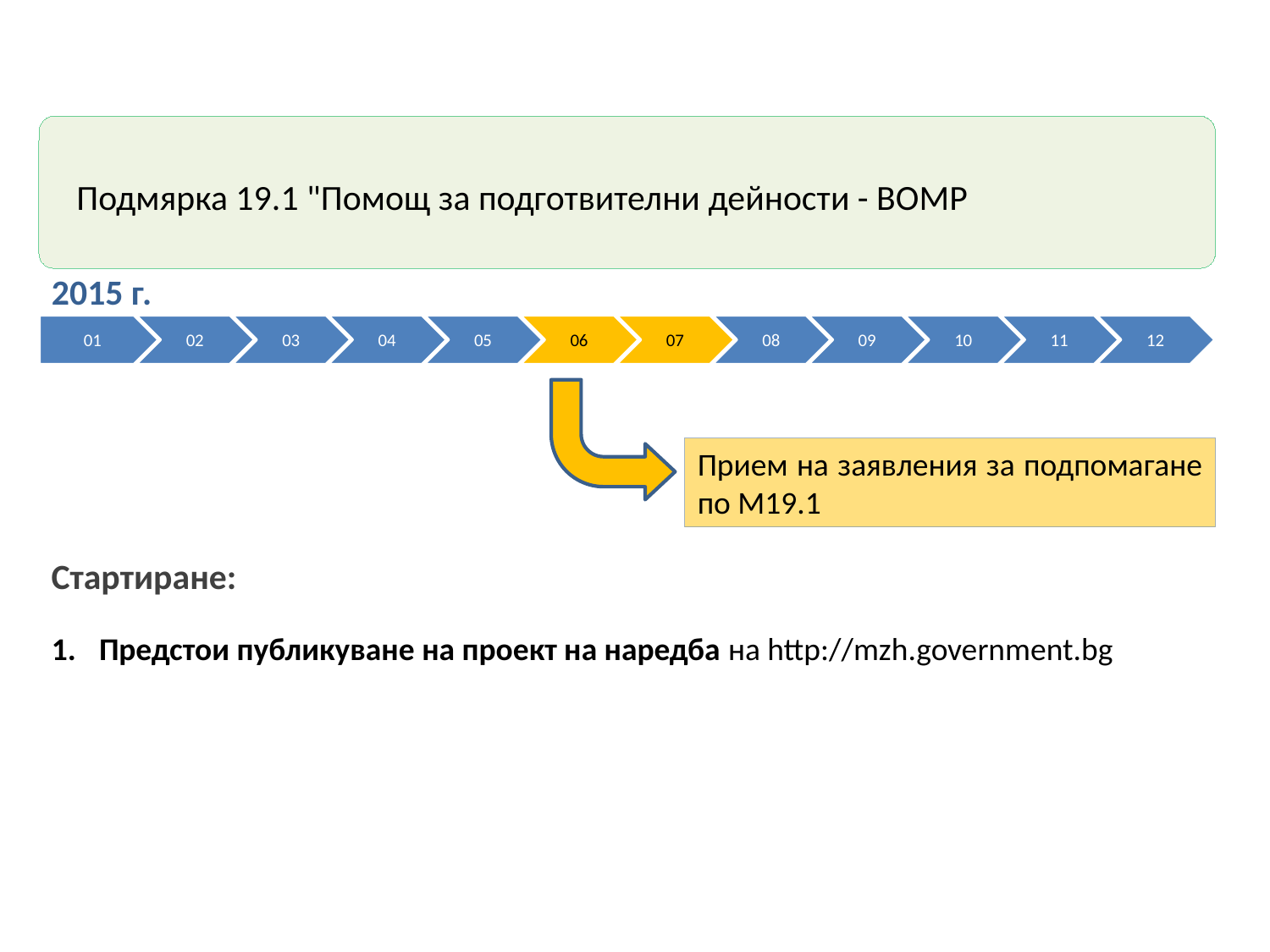

Подмярка 19.1 "Помощ за подготвителни дейности - ВОМР
2015 г.
01

02

03

04

05

06

07

08

09

10

11

12

Прием на заявления за подпомагане по М19.1
Стартиране:
Предстои публикуване на проект на наредба на http://mzh.government.bg